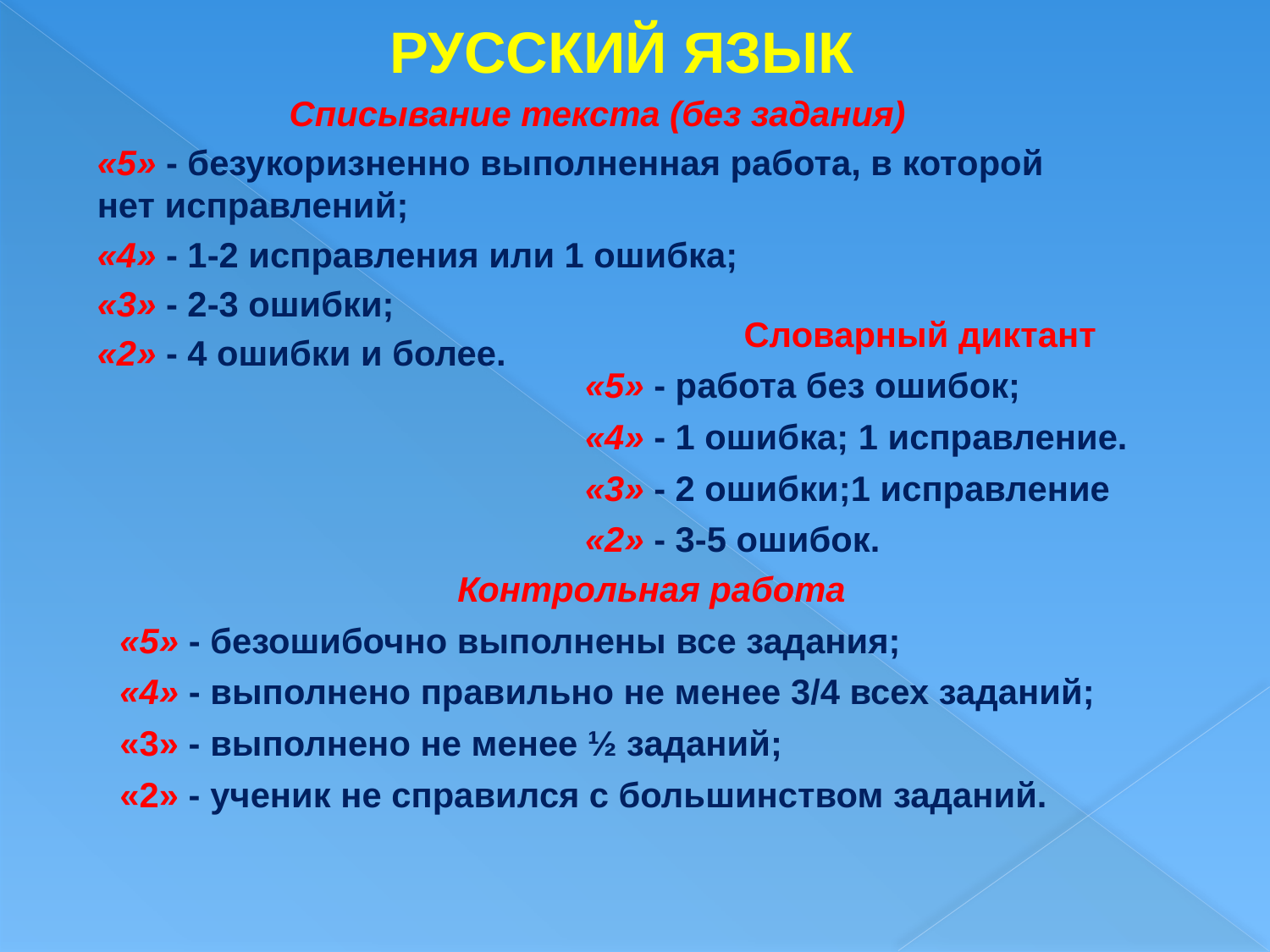

РУССКИЙ ЯЗЫК
Списывание текста (без задания)
«5» - безукоризненно выполненная работа, в которой нет исправлений;
«4» - 1-2 исправления или 1 ошибка;
«3» - 2-3 ошибки;
«2» - 4 ошибки и более.
Словарный диктант
«5» - работа без ошибок;
«4» - 1 ошибка; 1 исправление.
«3» - 2 ошибки;1 исправление
«2» - 3-5 ошибок.
Контрольная работа
«5» - безошибочно выполнены все задания;
«4» - выполнено правильно не менее 3/4 всех заданий;
«3» - выполнено не менее ½ заданий;
«2» - ученик не справился с большинством заданий.